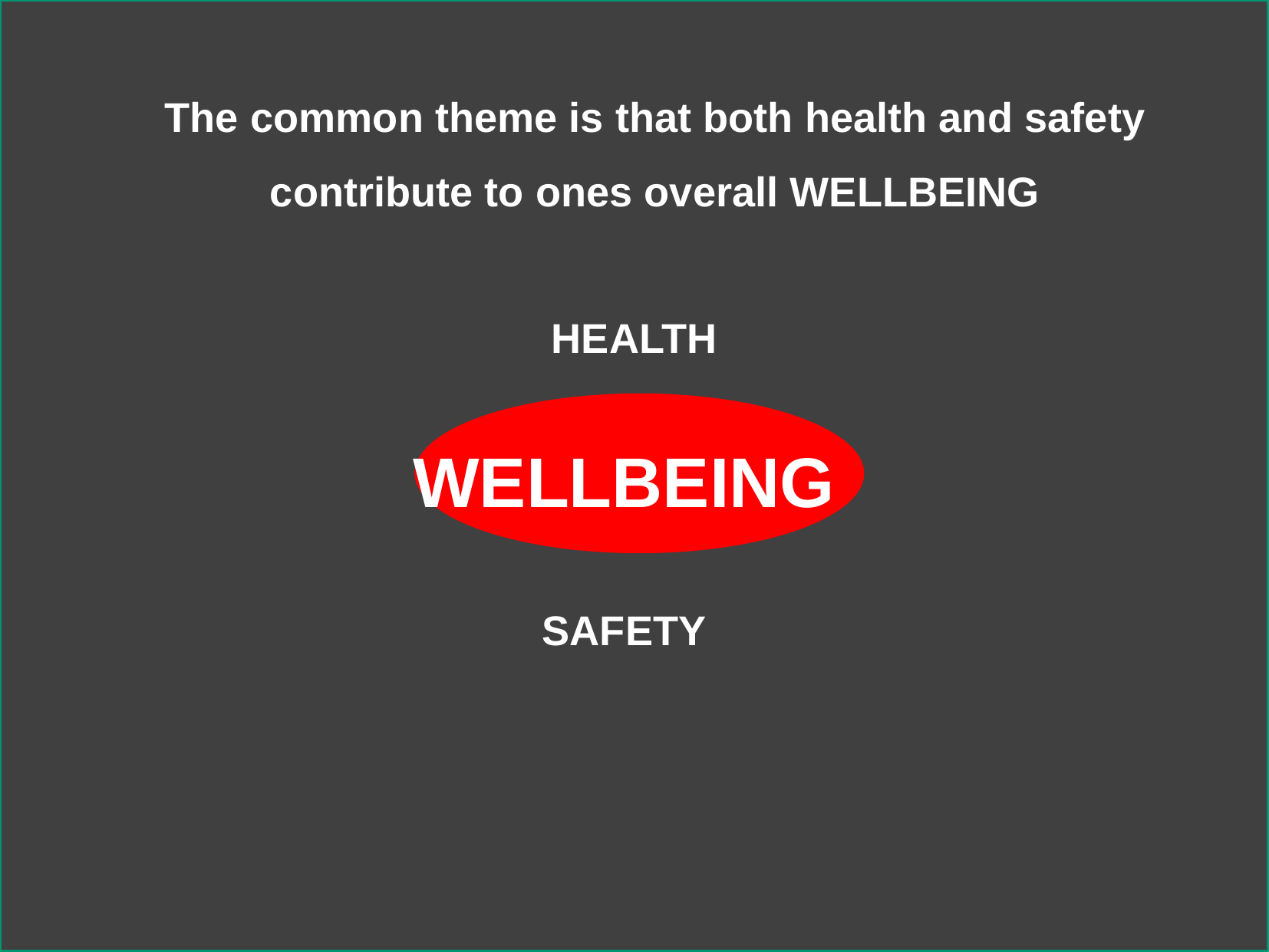

The common theme is that both health and safety contribute to ones overall WELLBEING

WELLBEING

HEALTH

SAFETY